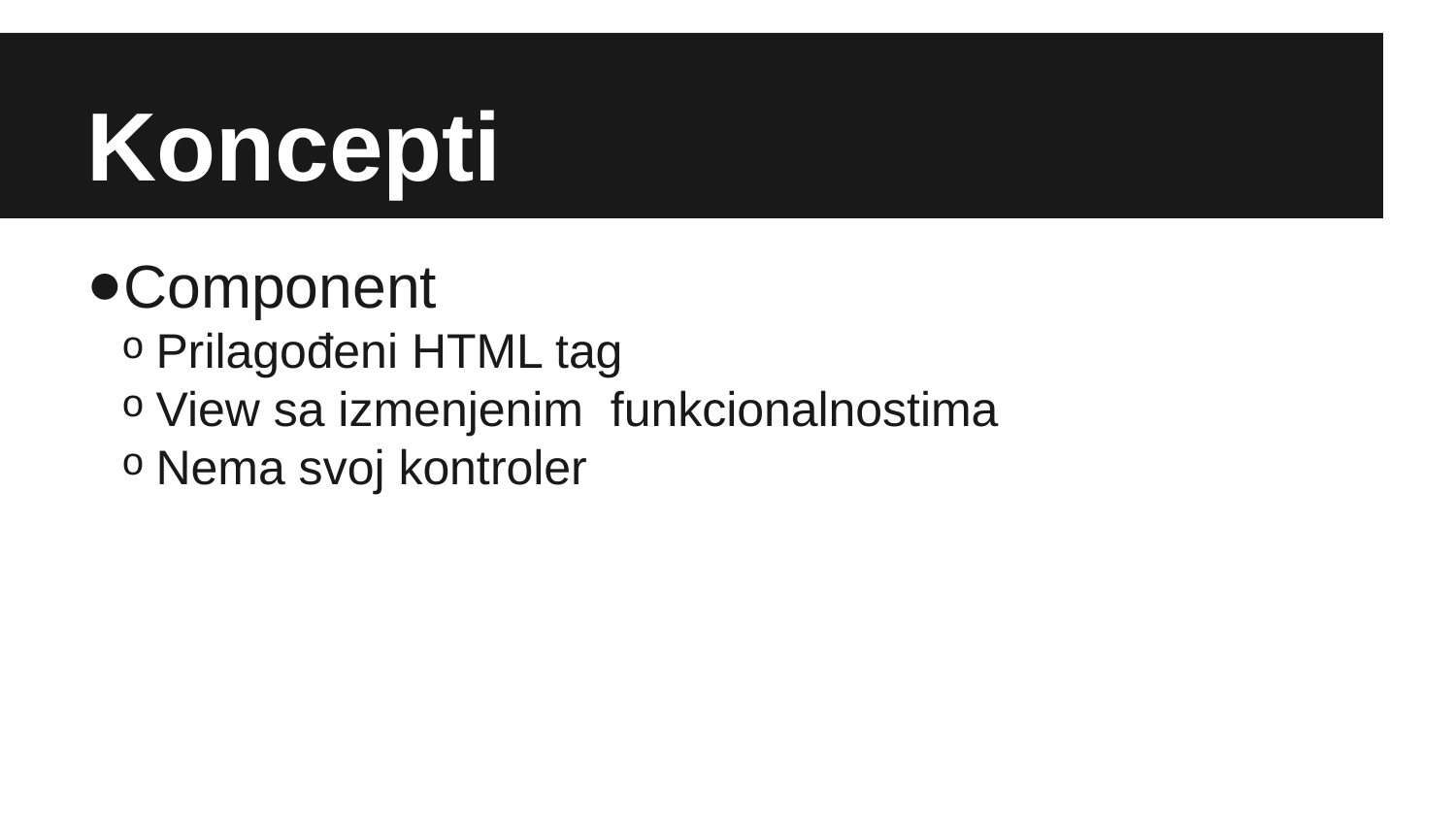

Koncepti
Component
Prilagođeni HTML tag
View sa izmenjenim  funkcionalnostima
Nema svoj kontroler